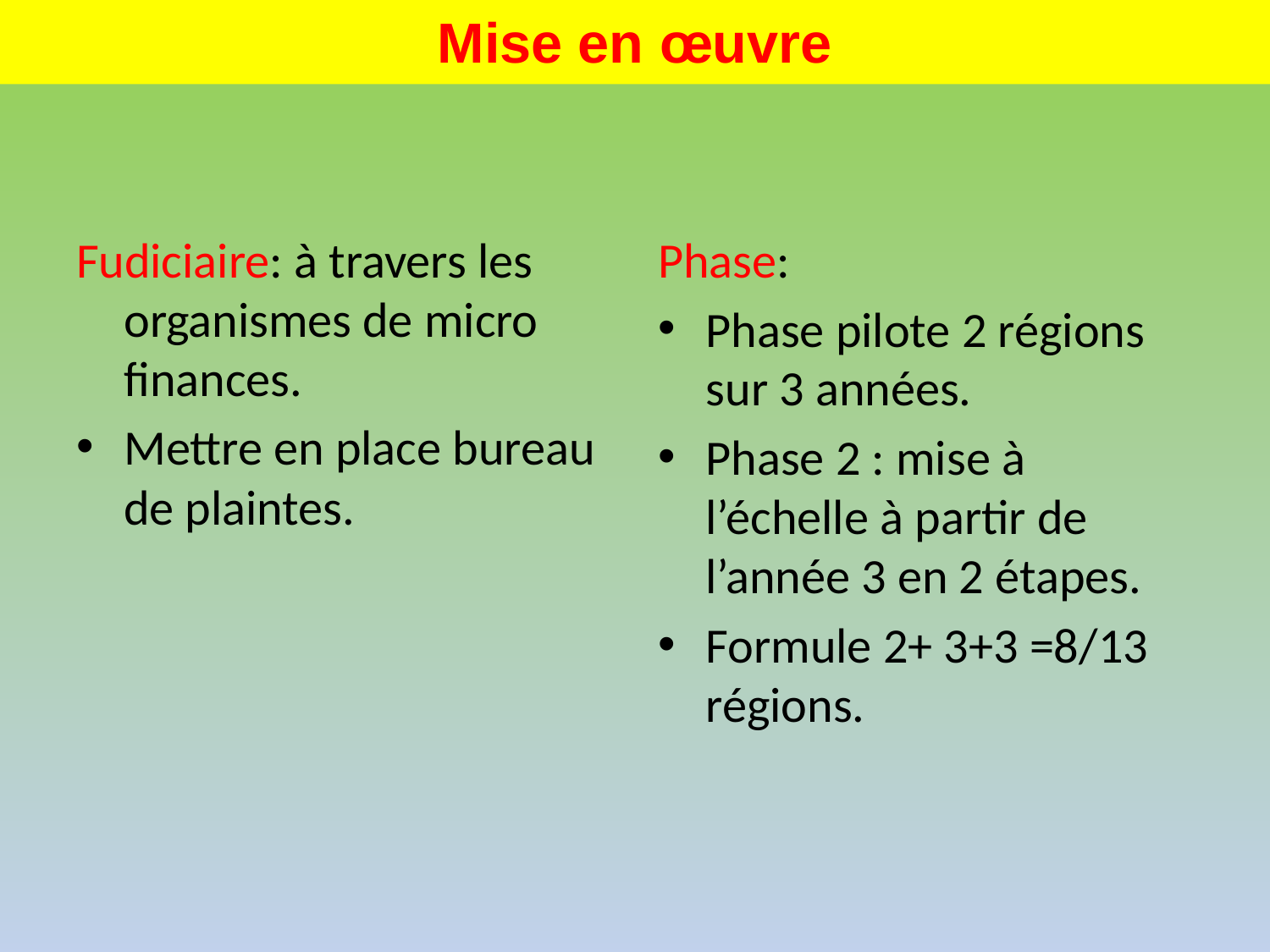

# Mise en œuvre
Fudiciaire: à travers les organismes de micro finances.
Mettre en place bureau de plaintes.
Phase:
Phase pilote 2 régions sur 3 années.
Phase 2 : mise à l’échelle à partir de l’année 3 en 2 étapes.
Formule 2+ 3+3 =8/13 régions.